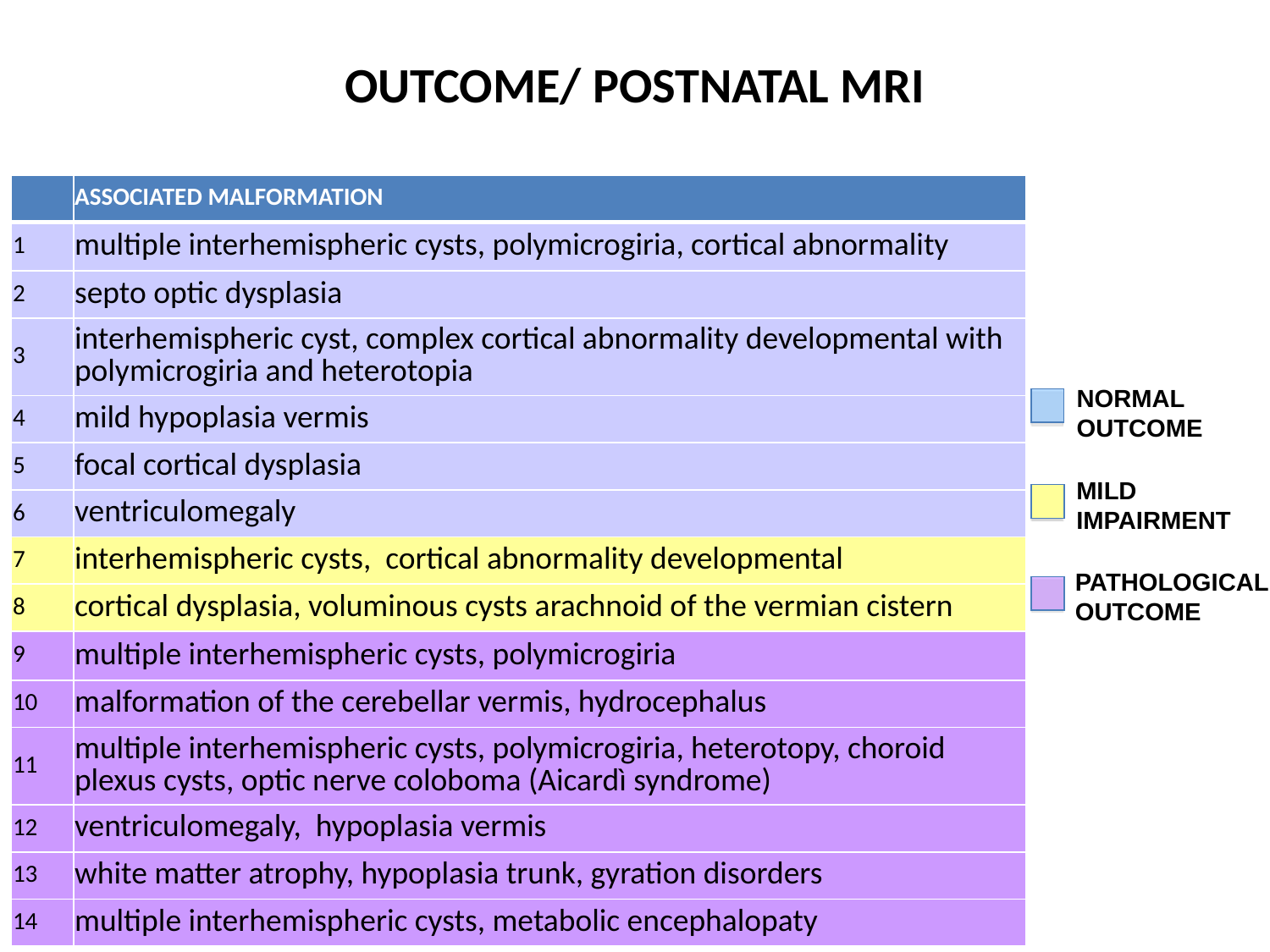

# OUTCOME/ POSTNATAL MRI
|  | ASSOCIATED MALFORMATION |
| --- | --- |
| 1 | multiple interhemispheric cysts, polymicrogiria, cortical abnormality |
| 2 | septo optic dysplasia |
| 3 | interhemispheric cyst, complex cortical abnormality developmental with polymicrogiria and heterotopia |
| 4 | mild hypoplasia vermis |
| 5 | focal cortical dysplasia |
| 6 | ventriculomegaly |
| 7 | interhemispheric cysts, cortical abnormality developmental |
| 8 | cortical dysplasia, voluminous cysts arachnoid of the vermian cistern |
| 9 | multiple interhemispheric cysts, polymicrogiria |
| 10 | malformation of the cerebellar vermis, hydrocephalus |
| 11 | multiple interhemispheric cysts, polymicrogiria, heterotopy, choroid plexus cysts, optic nerve coloboma (Aicardì syndrome) |
| 12 | ventriculomegaly, hypoplasia vermis |
| 13 | white matter atrophy, hypoplasia trunk, gyration disorders |
| 14 | multiple interhemispheric cysts, metabolic encephalopaty |
NORMAL
OUTCOME

MILD IMPAIRMENT

PATHOLOGICAL OUTCOME